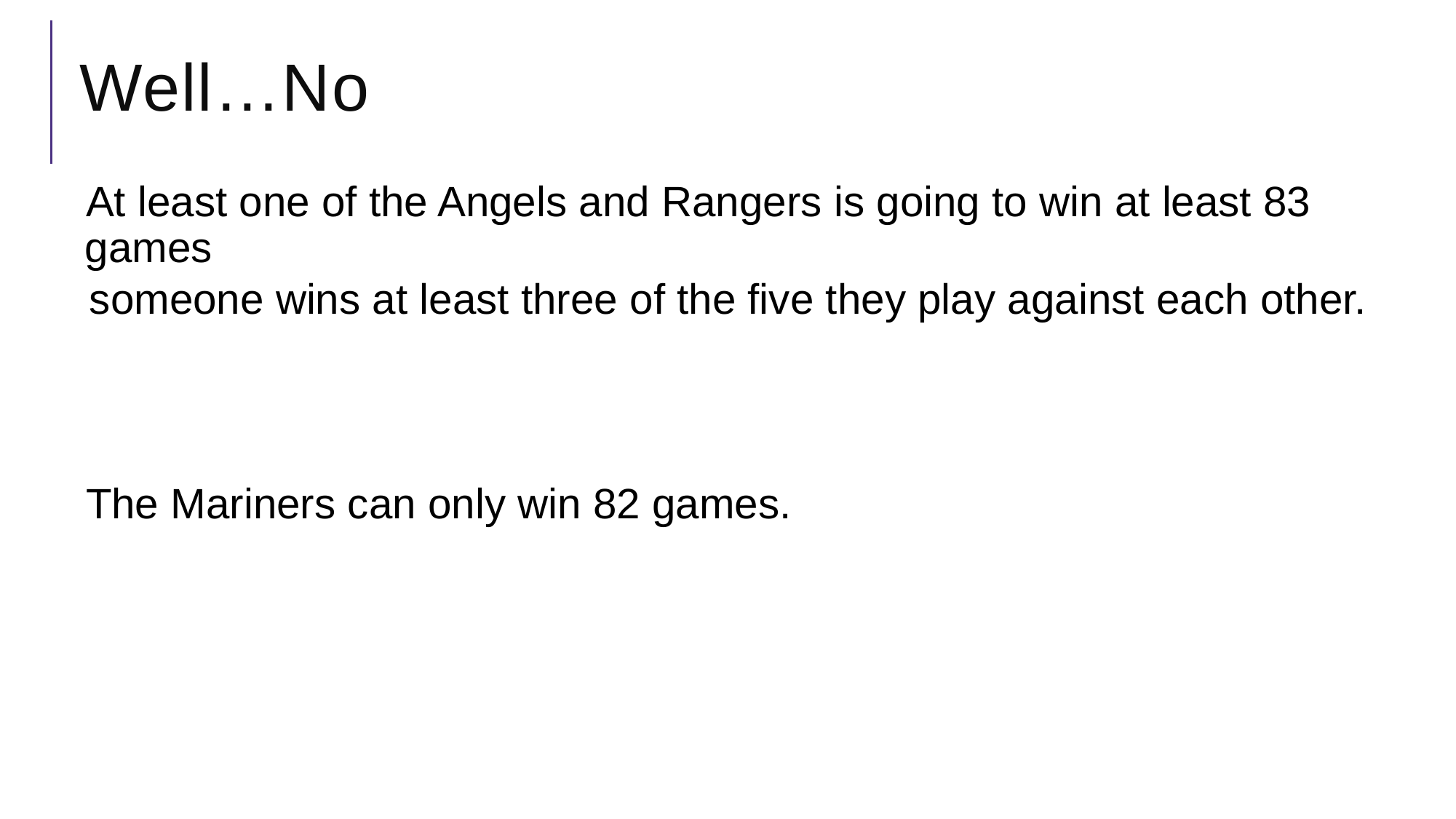

# Well…No
At least one of the Angels and Rangers is going to win at least 83 games
someone wins at least three of the five they play against each other.

The Mariners can only win 82 games.